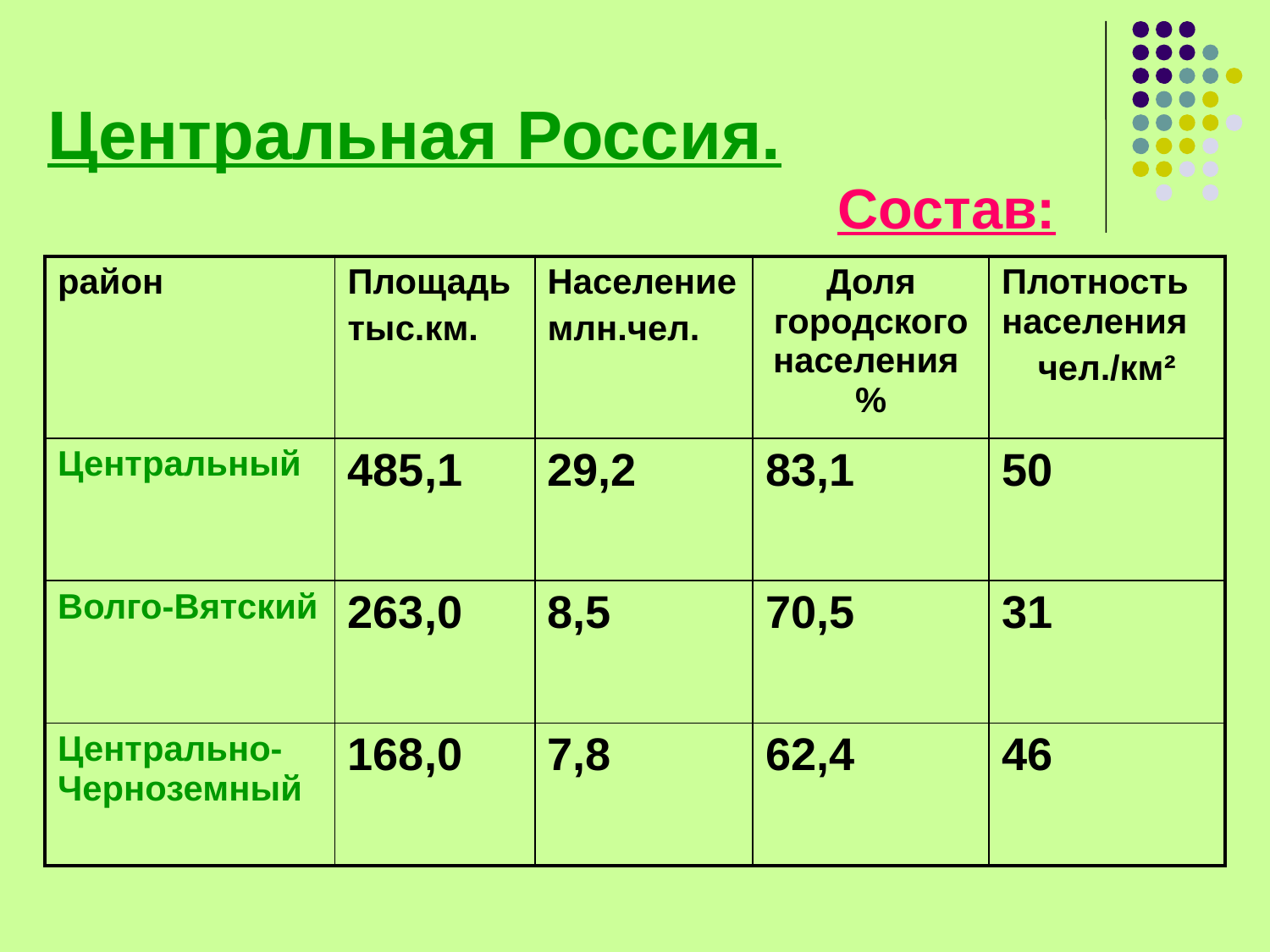

Центральная Россия.
Состав:
| район | Площадь тыс.км. | Население млн.чел. | Доля городского населения % | Плотность населения чел./км² |
| --- | --- | --- | --- | --- |
| Центральный | 485,1 | 29,2 | 83,1 | 50 |
| Волго-Вятский | 263,0 | 8,5 | 70,5 | 31 |
| Центрально-Черноземный | 168,0 | 7,8 | 62,4 | 46 |